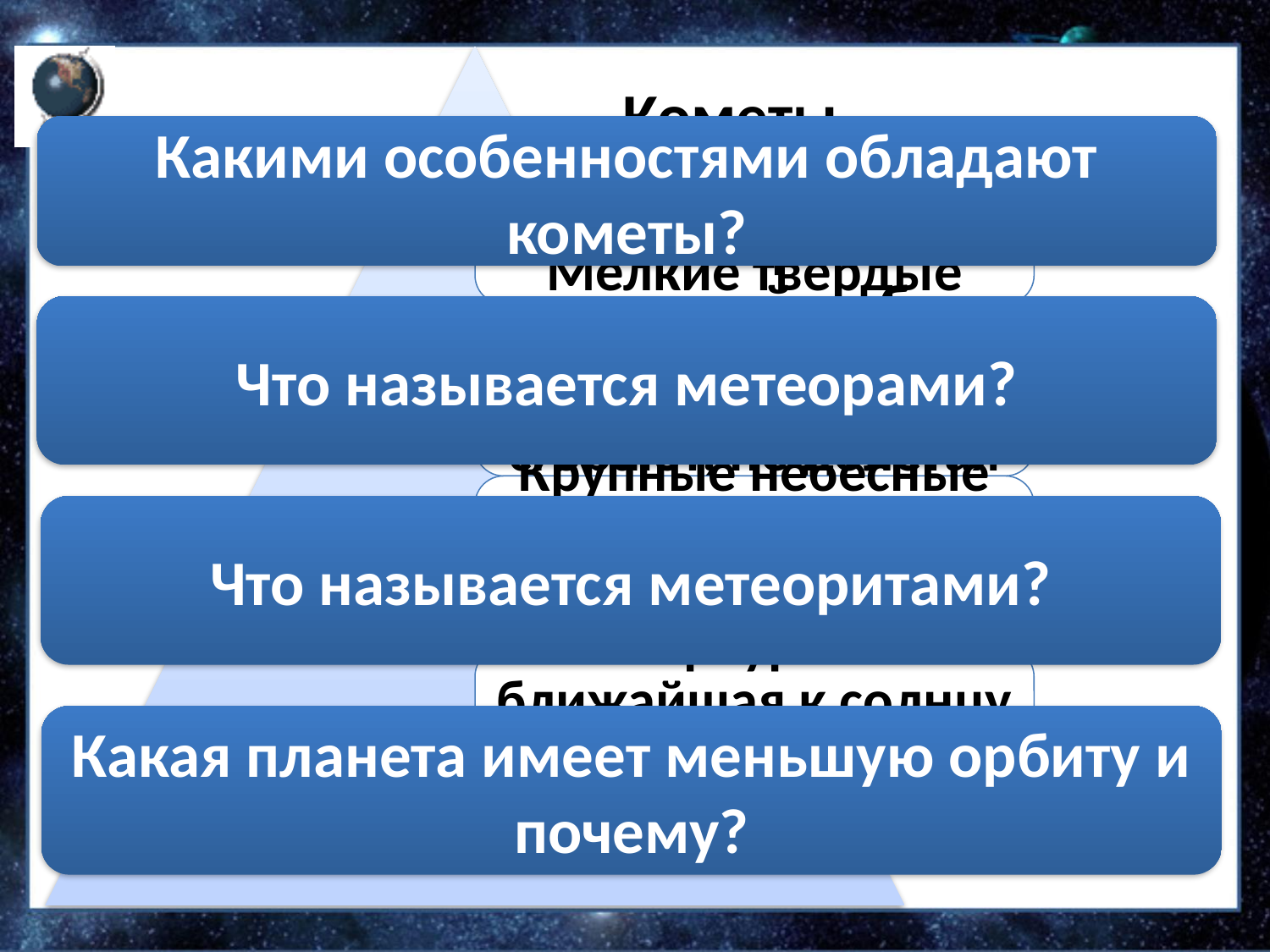

Какими особенностями обладают кометы?
Что называется метеорами?
Что называется метеоритами?
Какая планета имеет меньшую орбиту и почему?